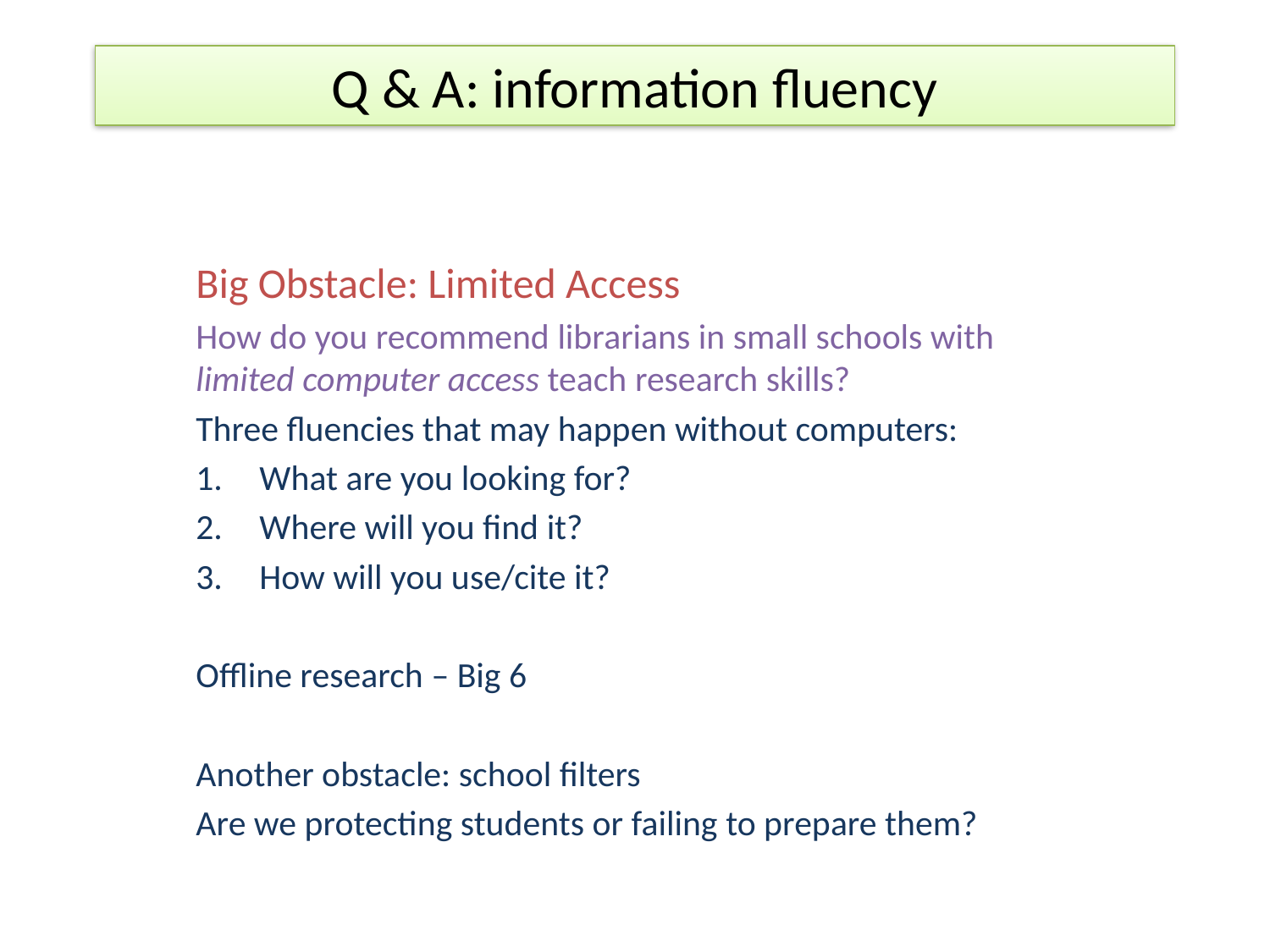

Q & A: information fluency
Big Obstacle: Limited Access
How do you recommend librarians in small schools with limited computer access teach research skills?
Three fluencies that may happen without computers:
What are you looking for?
Where will you find it?
How will you use/cite it?

Offline research – Big 6

Another obstacle: school filters
Are we protecting students or failing to prepare them?